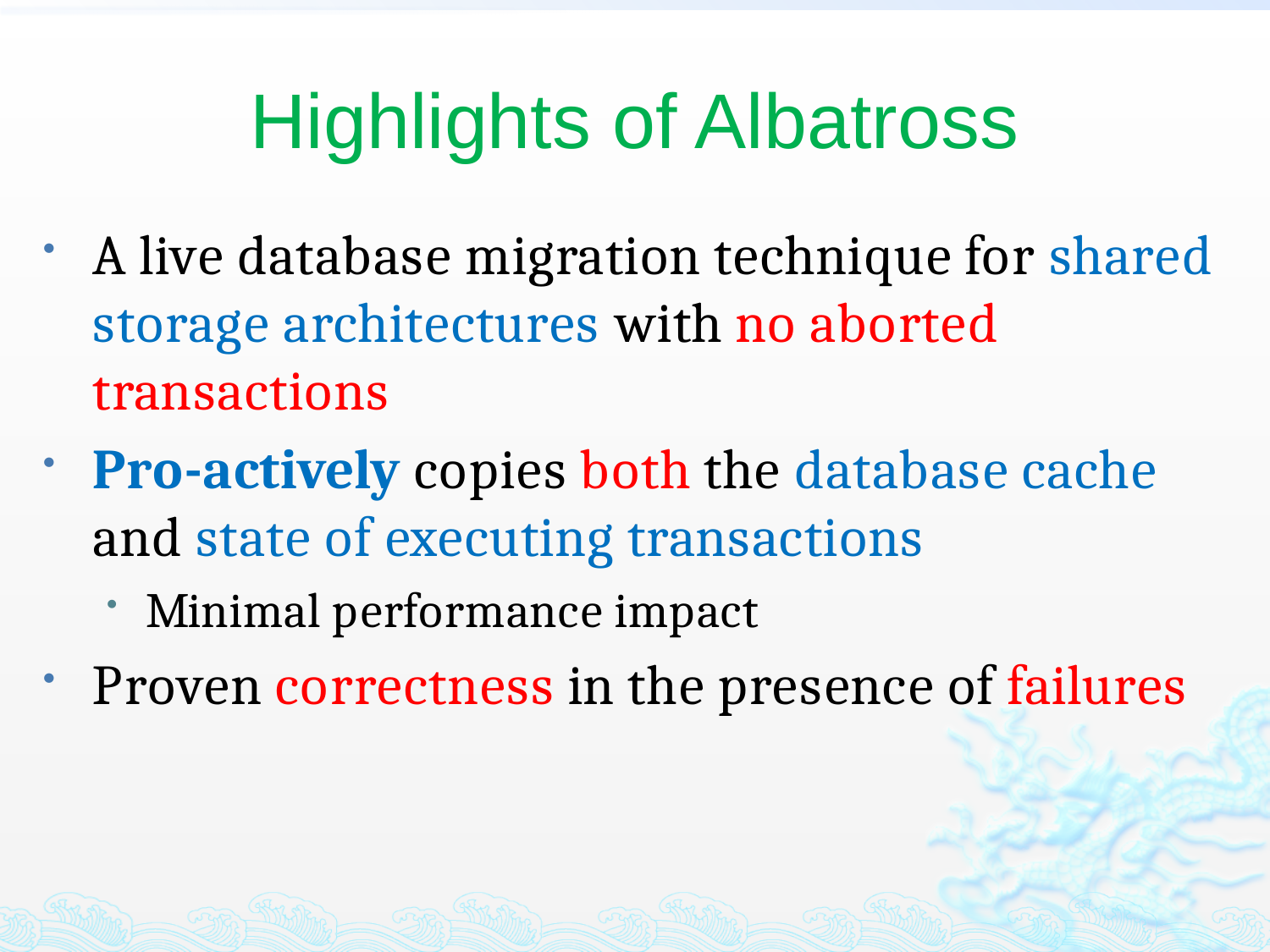

# Highlights of Albatross
A live database migration technique for shared storage architectures with no aborted transactions
Pro-actively copies both the database cache and state of executing transactions
Minimal performance impact
Proven correctness in the presence of failures